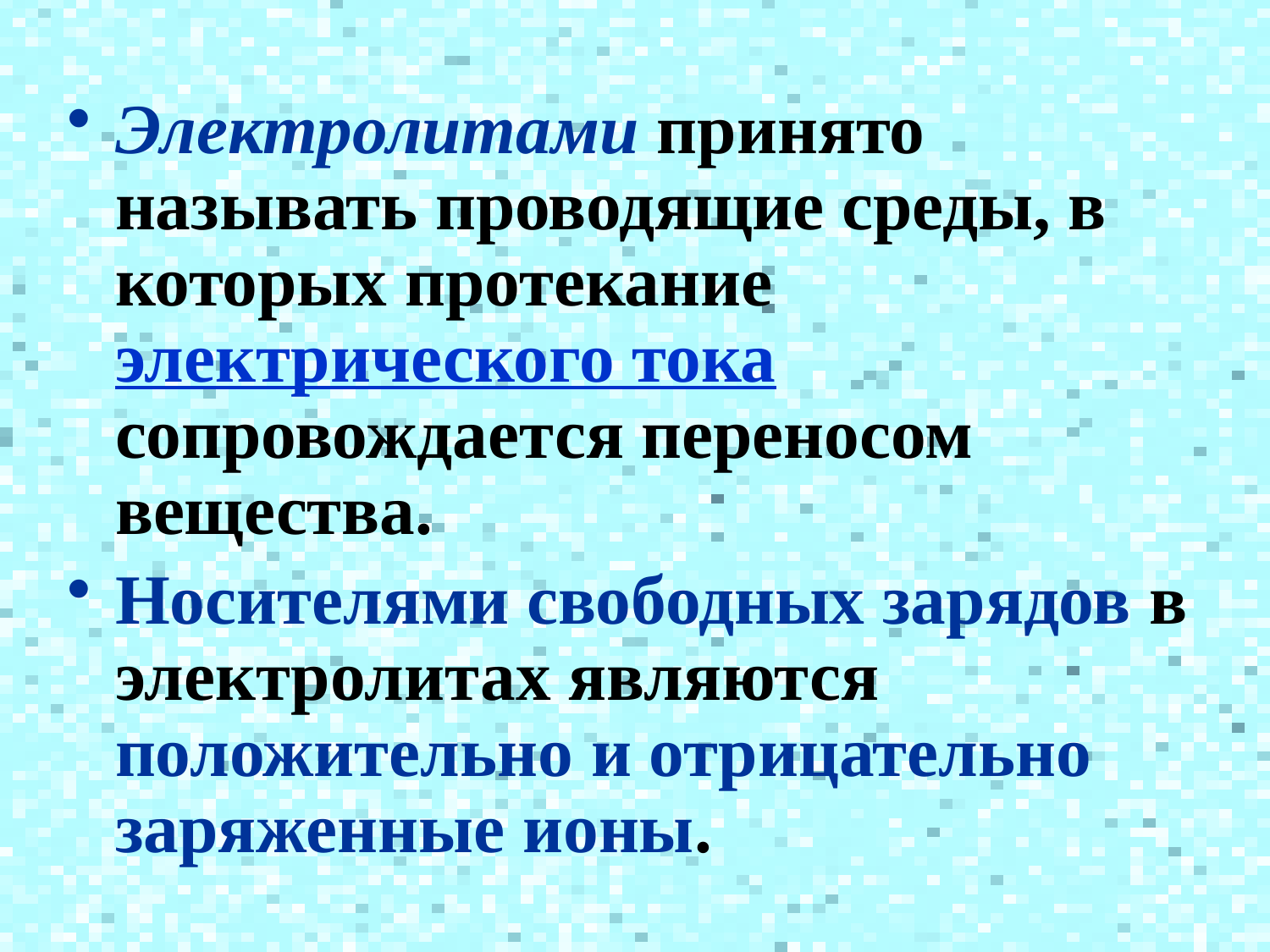

#
Электролитами принято называть проводящие среды, в которых протекание электрического тока сопровождается переносом вещества.
Носителями свободных зарядов в электролитах являются положительно и отрицательно заряженные ионы.